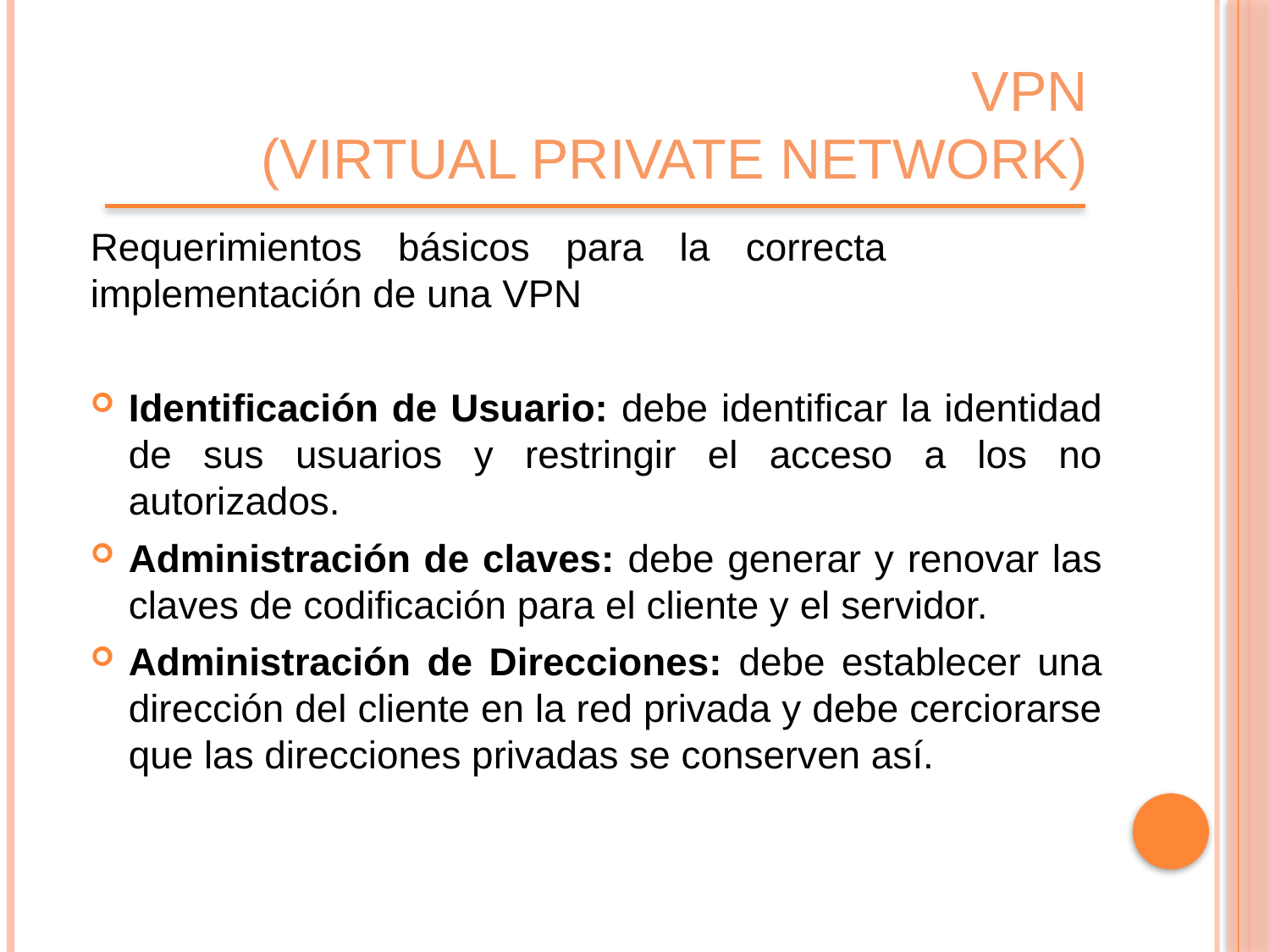

# VPN (VIRTUAL PRIVATE NETWORK)
Requerimientos básicos para la correcta       implementación de una VPN

Identificación de Usuario: debe identificar la identidad de sus usuarios y restringir el acceso a los no autorizados.
Administración de claves: debe generar y renovar las claves de codificación para el cliente y el servidor.
Administración de Direcciones: debe establecer una dirección del cliente en la red privada y debe cerciorarse que las direcciones privadas se conserven así.